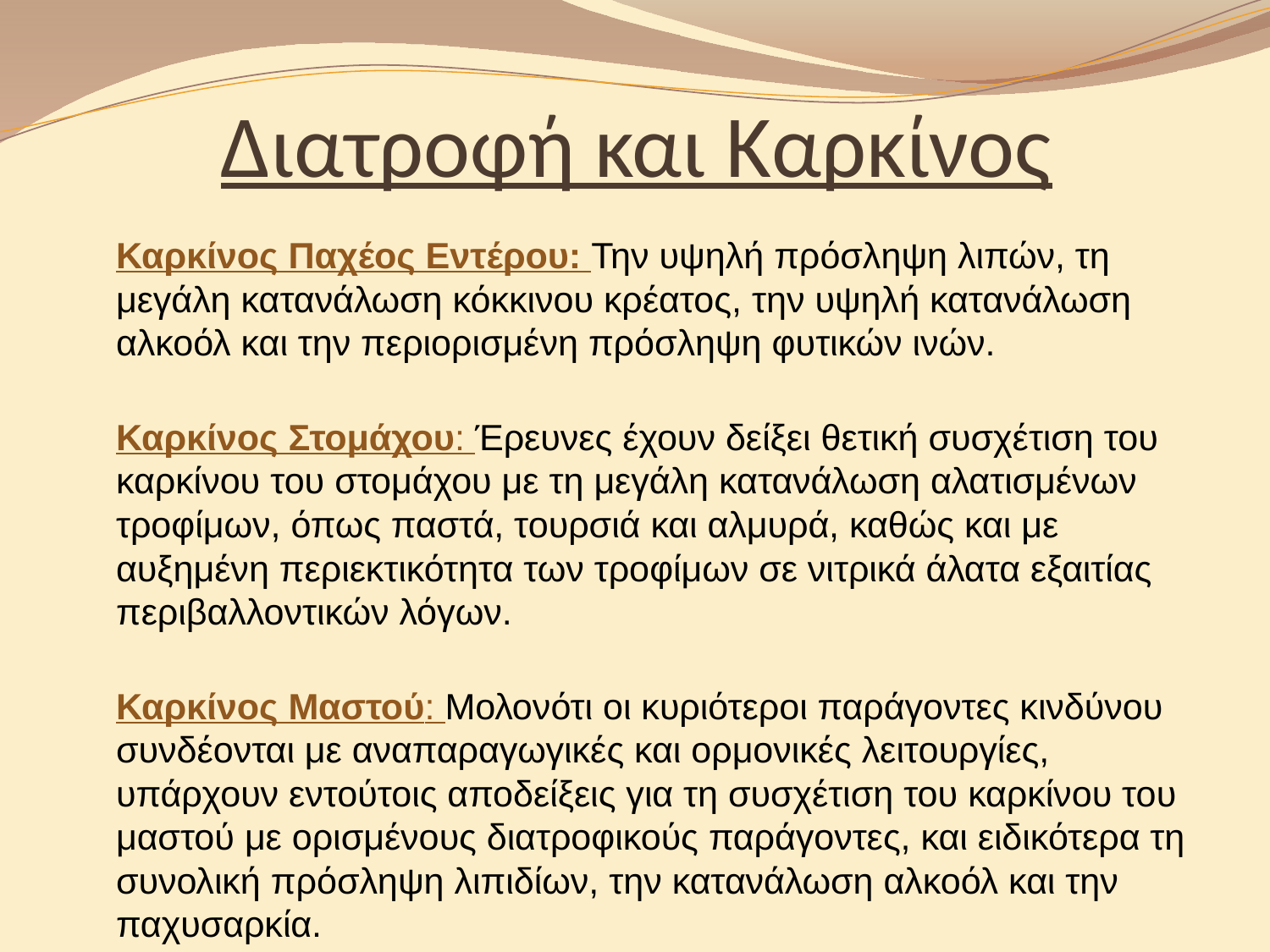

# Διατροφή και Καρκίνος
	Καρκίνος Παχέος Εντέρου: Την υψηλή πρόσληψη λιπών, τη μεγάλη κατανάλωση κόκκινου κρέατος, την υψηλή κατανάλωση αλκοόλ και την περιορισμένη πρόσληψη φυτικών ινών.
	Καρκίνος Στομάχου: Έρευνες έχουν δείξει θετική συσχέτιση του καρκίνου του στομάχου με τη μεγάλη κατανάλωση αλατισμένων τροφίμων, όπως παστά, τουρσιά και αλμυρά, καθώς και με αυξημένη περιεκτικότητα των τροφίμων σε νιτρικά άλατα εξαιτίας περιβαλλοντικών λόγων.
	Καρκίνος Μαστού: Μολονότι οι κυριότεροι παράγοντες κινδύνου συνδέονται με αναπαραγωγικές και ορμονικές λειτουργίες, υπάρχουν εντούτοις αποδείξεις για τη συσχέτιση του καρκίνου του μαστού με ορισμένους διατροφικούς παράγοντες, και ειδικότερα τη συνολική πρόσληψη λιπιδίων, την κατανάλωση αλκοόλ και την παχυσαρκία.